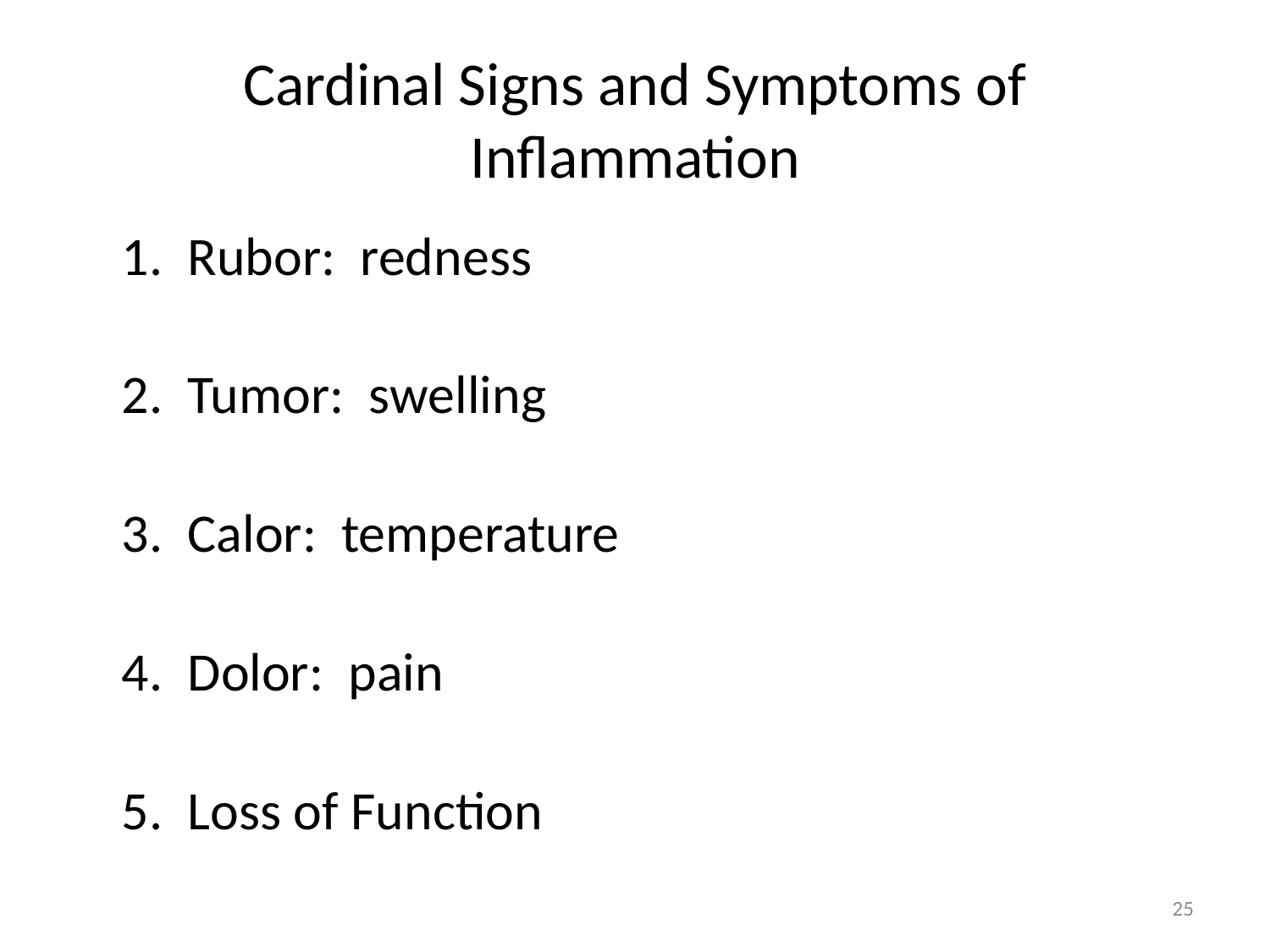

# Cardinal Signs and Symptoms of Inflammation
	1.  Rubor:  redness

	2.  Tumor:  swelling

	3.  Calor:  temperature

	4.  Dolor:  pain

	5.  Loss of Function

25